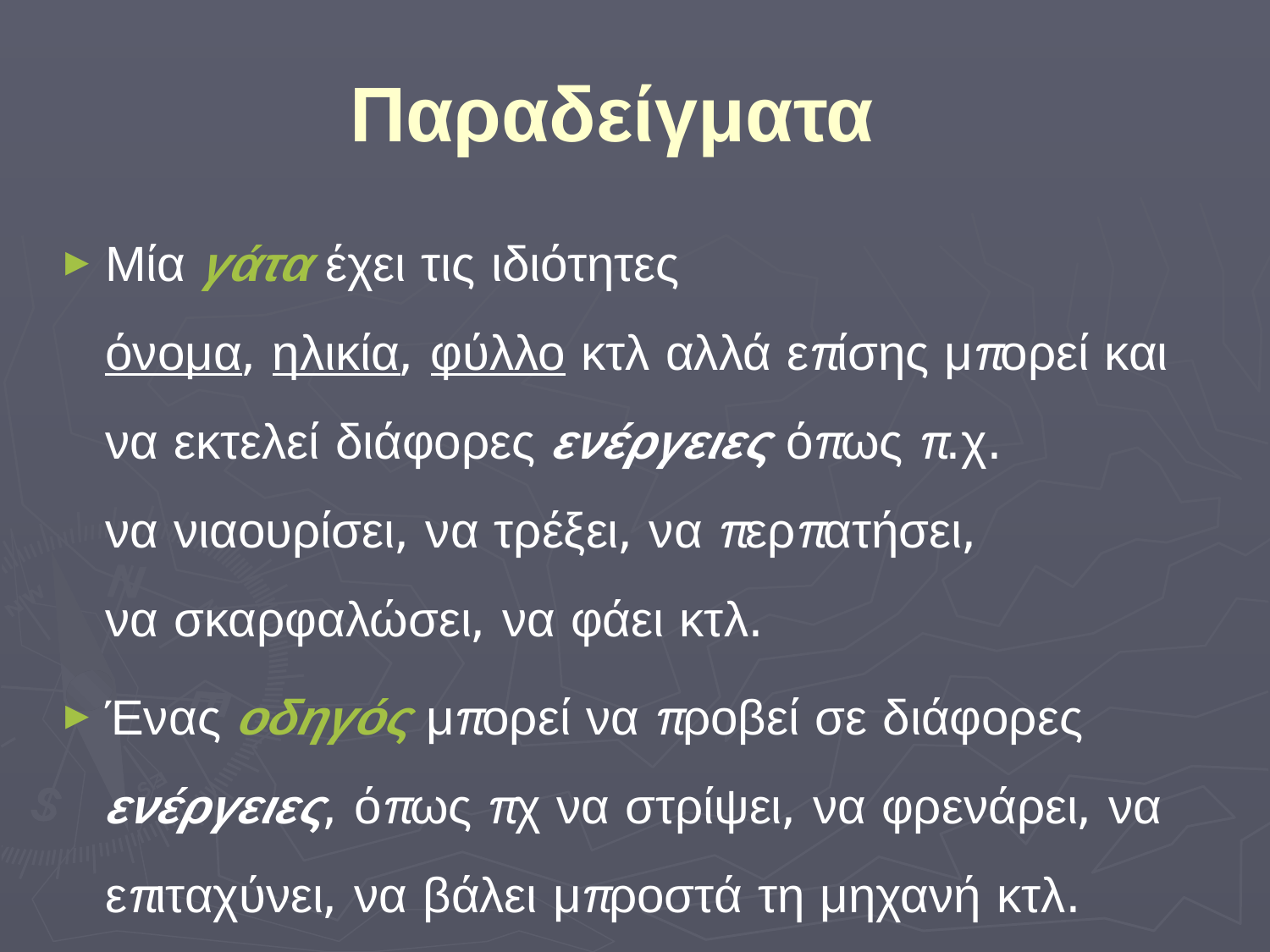

Παραδείγματα
Μία γάτα έχει τις ιδιότητες  όνομα, ηλικία, φύλλο κτλ αλλά επίσης μπορεί και να εκτελεί διάφορες ενέργειες όπως π.χ. να νιαουρίσει, να τρέξει, να περπατήσει, να σκαρφαλώσει, να φάει κτλ.
Ένας οδηγός μπορεί να προβεί σε διάφορες ενέργειες, όπως πχ να στρίψει, να φρενάρει, να επιταχύνει, να βάλει μπροστά τη μηχανή κτλ.